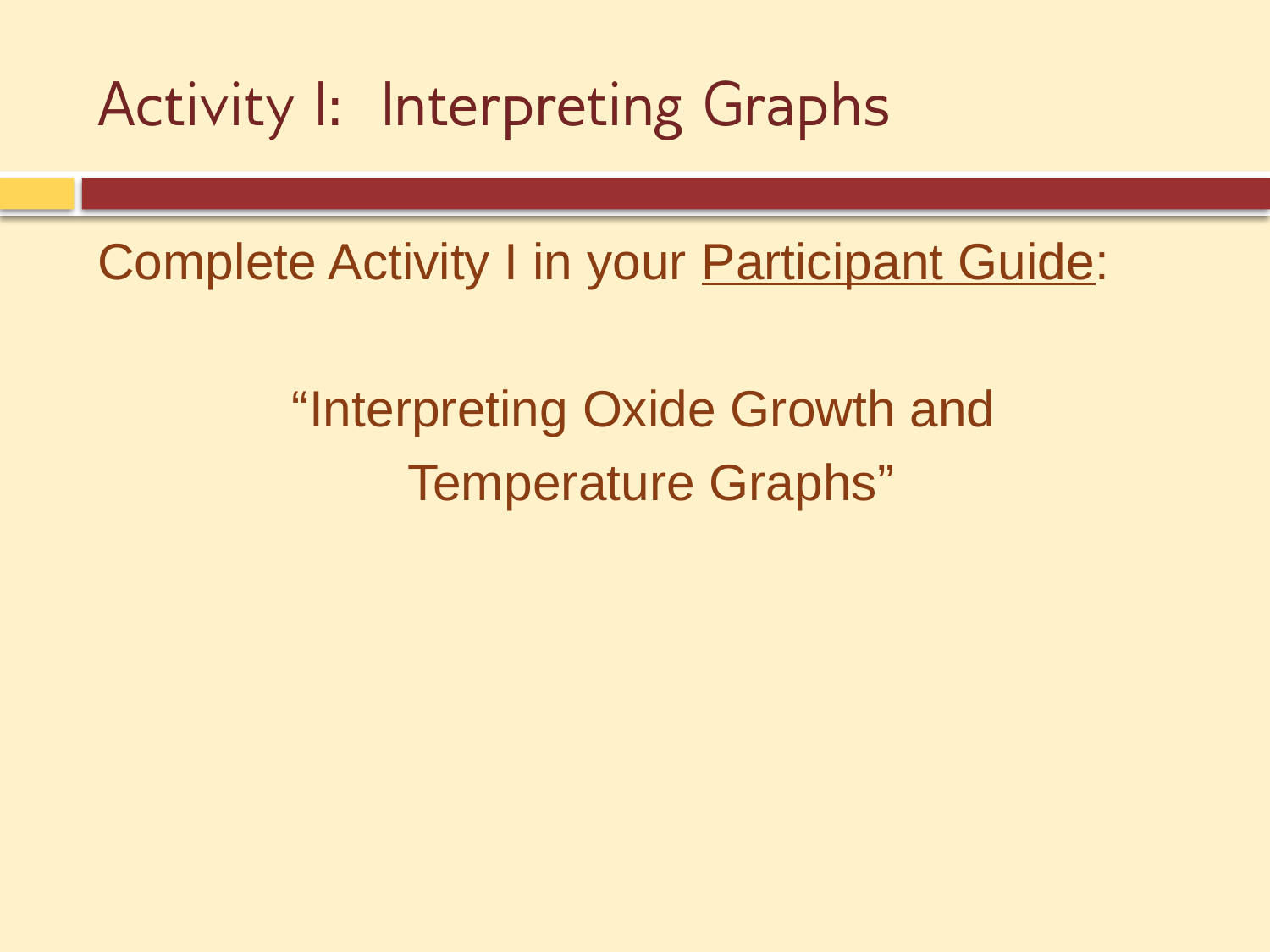

# Activity I:  Interpreting Graphs
Complete Activity I in your Participant Guide:

“Interpreting Oxide Growth and
Temperature Graphs”